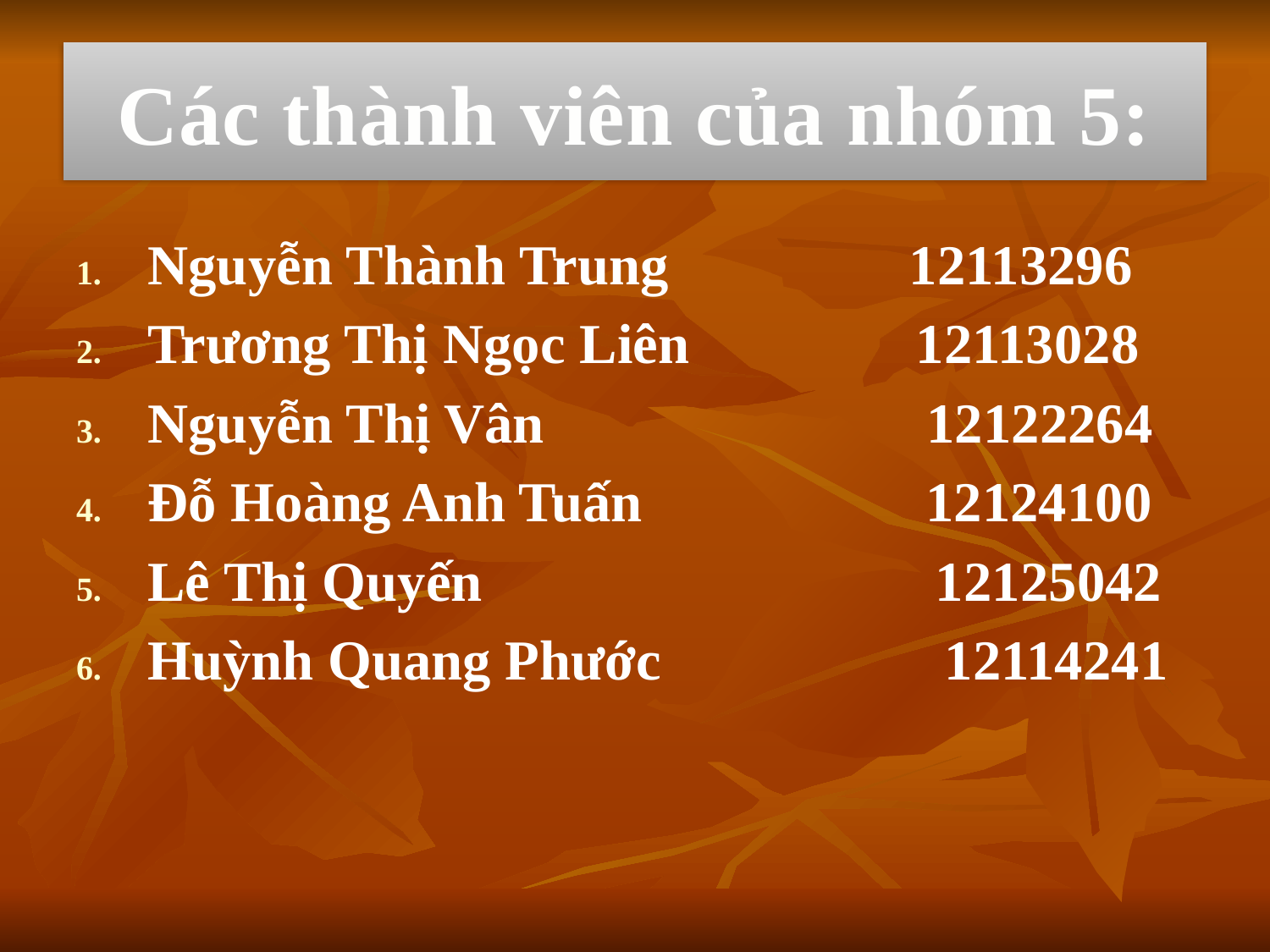

# Các thành viên của nhóm 5:
Nguyễn Thành Trung                 12113296
Trương Thị Ngọc Liên                12113028
Nguyễn Thị Vân                           12122264
Đỗ Hoàng Anh Tuấn                    12124100
Lê Thị Quyến                                12125042
Huỳnh Quang Phước                    12114241